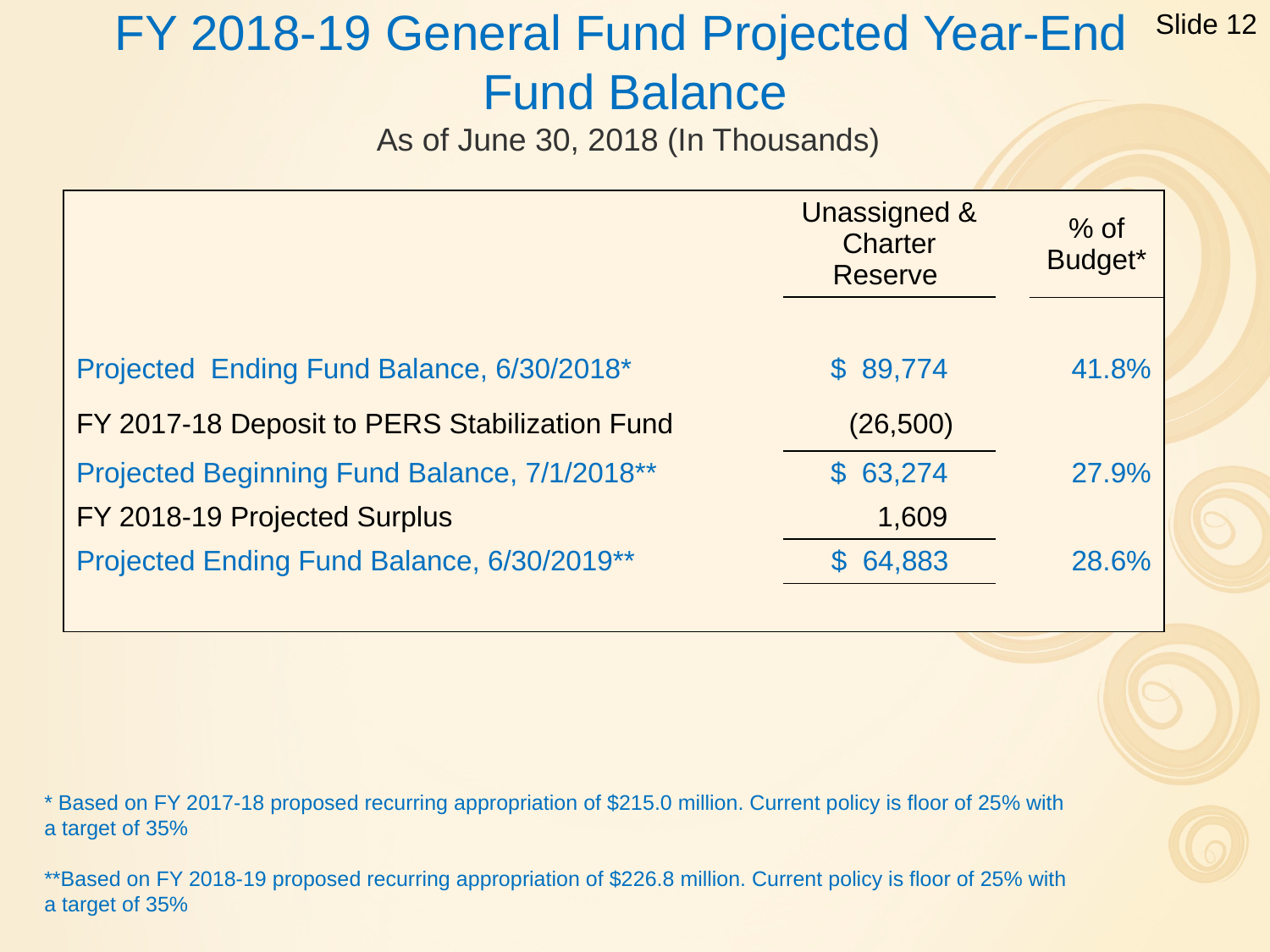

Slide 12
FY 2018-19 General Fund Projected Year-End
 Fund Balance
As of June 30, 2018 (In Thousands)
|  |  | Unassigned & Charter Reserve |  | % of Budget\* |
| --- | --- | --- | --- | --- |
|  |  |  |  |  |
| Projected Ending Fund Balance, 6/30/2018\* |  | $ 89,774 |  | 41.8% |
| FY 2017-18 Deposit to PERS Stabilization Fund |  | (26,500) |  |  |
| Projected Beginning Fund Balance, 7/1/2018\*\* |  | $ 63,274 |  | 27.9% |
| FY 2018-19 Projected Surplus |  | 1,609 |  |  |
| Projected Ending Fund Balance, 6/30/2019\*\* |  | $ 64,883 |  | 28.6% |
|  |  |  |  |  |
* Based on FY 2017-18 proposed recurring appropriation of $215.0 million. Current policy is floor of 25% with a target of 35%

**Based on FY 2018-19 proposed recurring appropriation of $226.8 million. Current policy is floor of 25% with a target of 35%